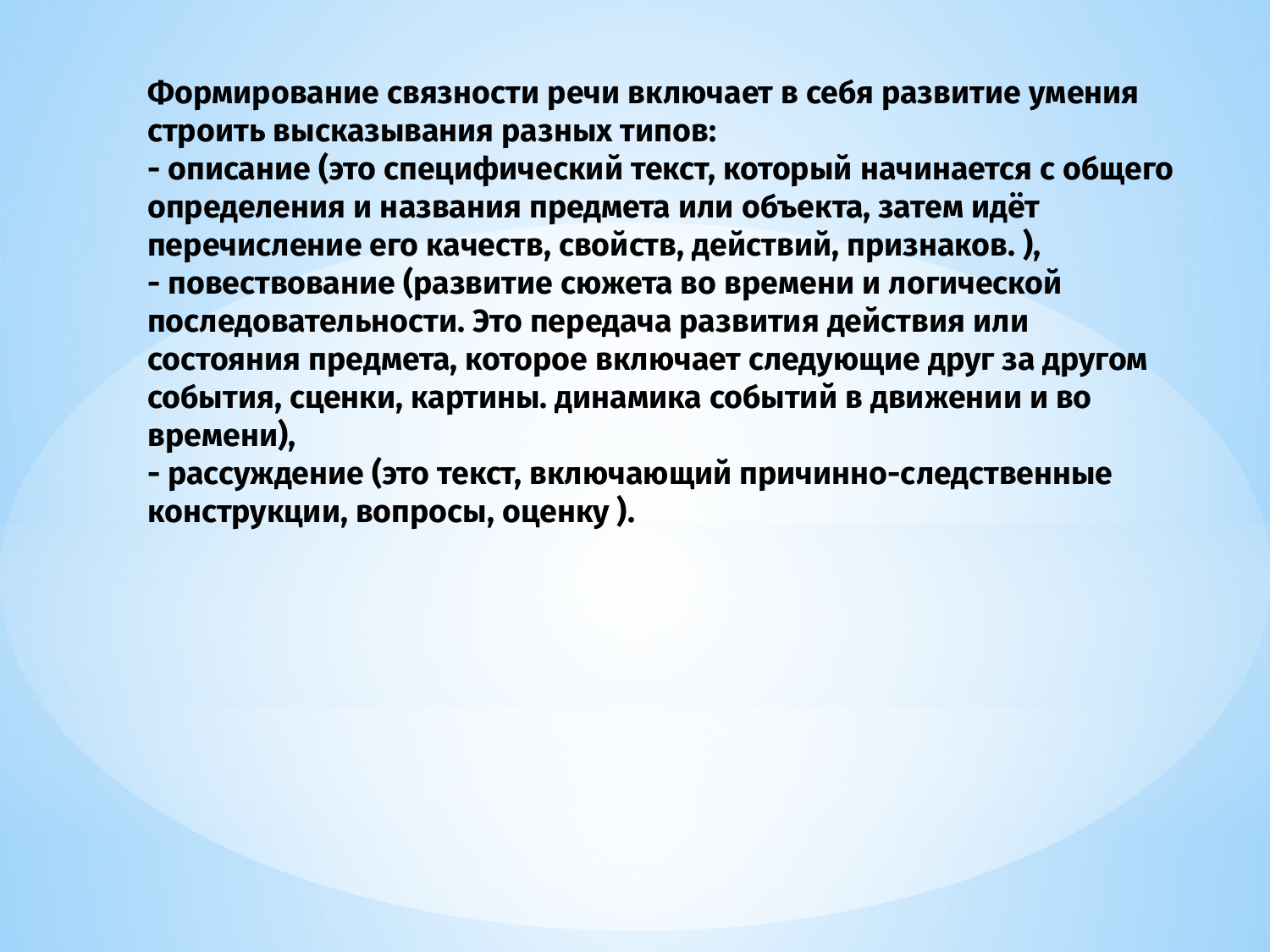

Формирование связности речи включает в себя развитие умения строить высказывания разных типов:
- описание (это специфический текст, который начинается с общего определения и названия предмета или объекта, затем идёт перечисление его качеств, свойств, действий, признаков. ),
- повествование (развитие сюжета во времени и логической последовательности. Это передача развития действия или состояния предмета, которое включает следующие друг за другом события, сценки, картины. динамика событий в движении и во времени),
- рассуждение (это текст, включающий причинно-следственные конструкции, вопросы, оценку ).